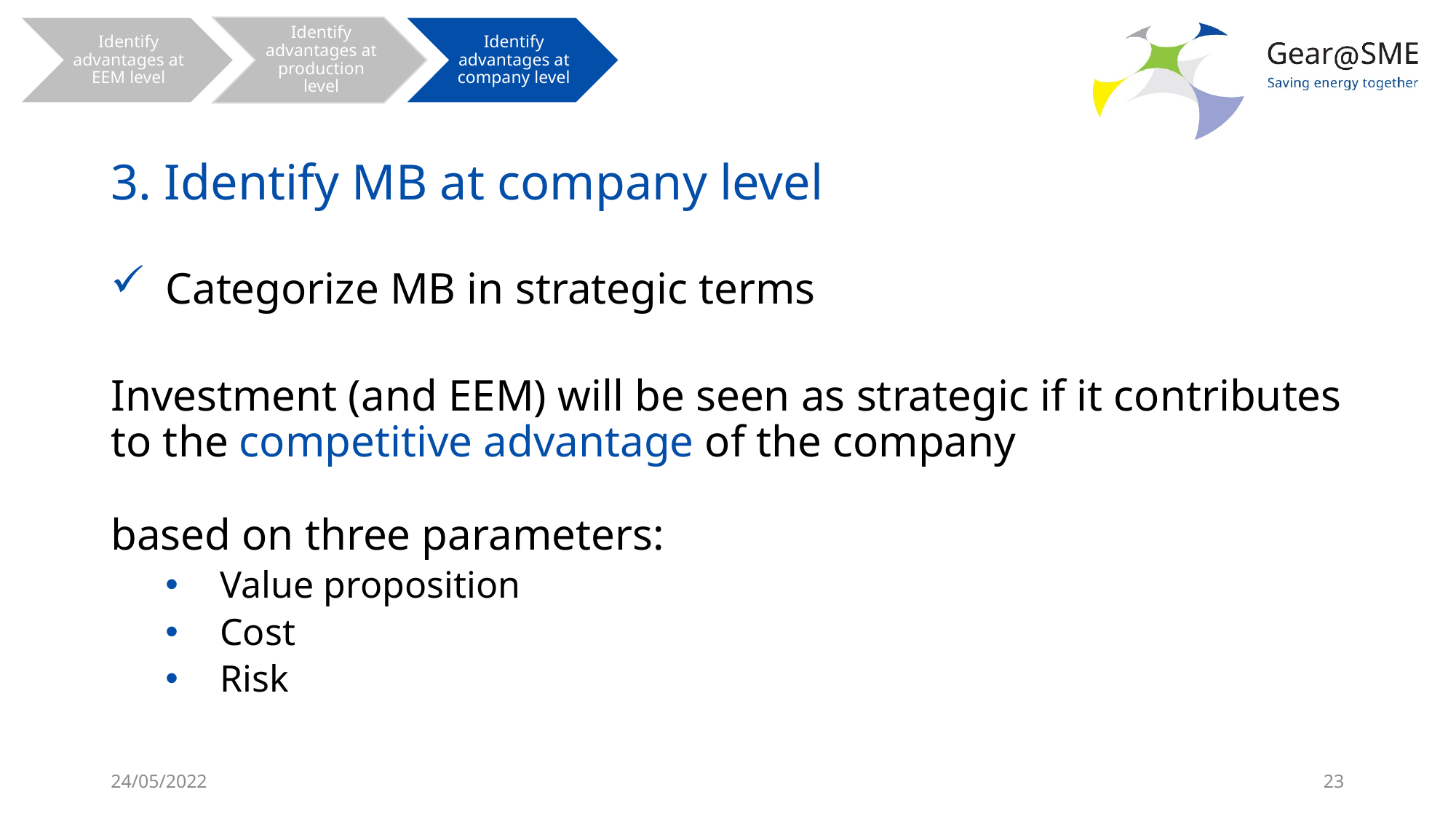

Identify advantages at EEM level
Identify advantages at production level
Identify advantages at company level
# 3. Identify MB at company level

Categorize MB in strategic terms

Investment (and EEM) will be seen as strategic if it contributes to the competitive advantage of the company

based on three parameters:
Value proposition
Cost
Risk

24/05/2022
23